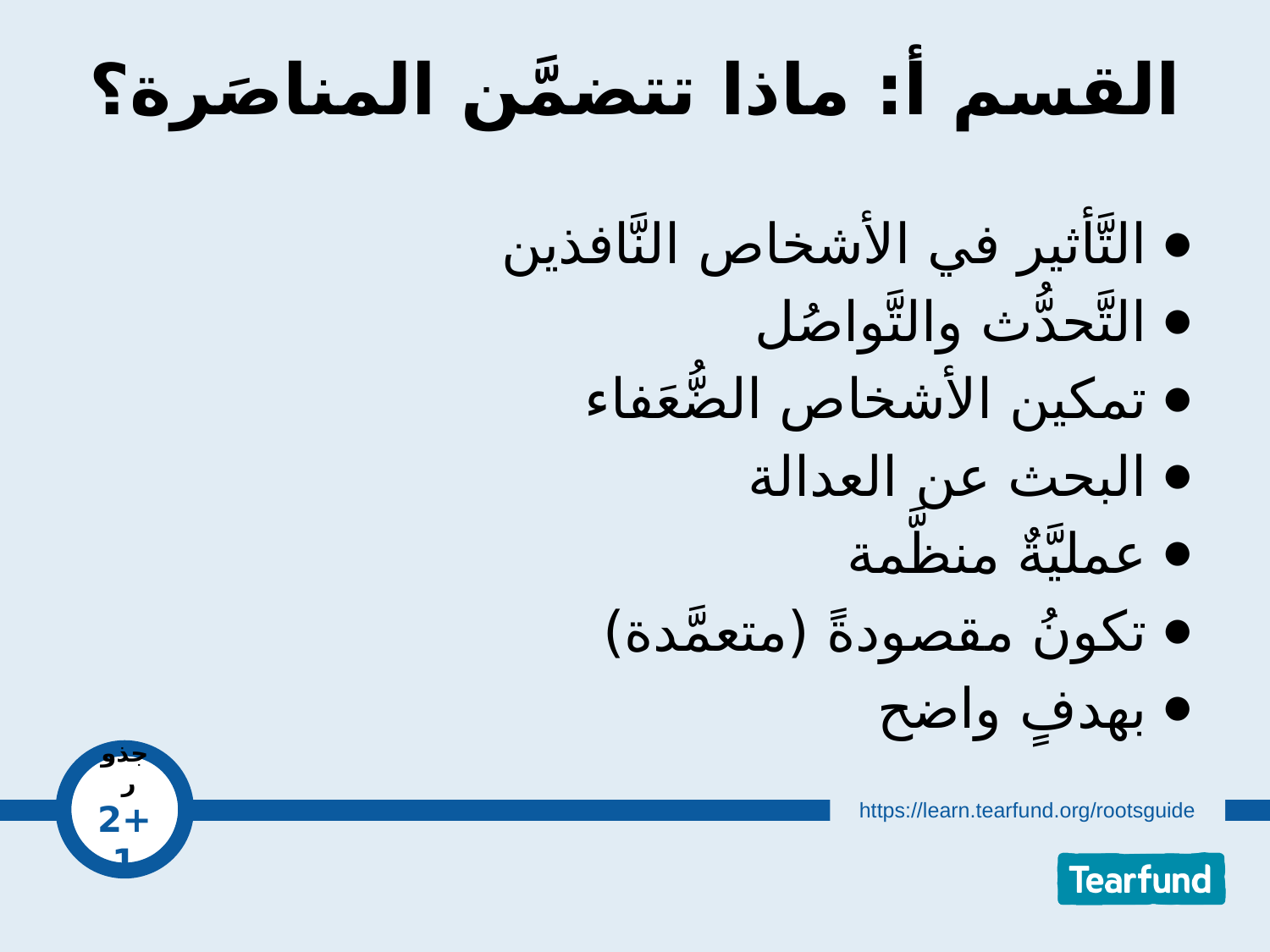

# القسم أ: ماذا تتضمَّن المناصَرة؟
التَّأثير في الأشخاص النَّافذين
التَّحدُّث والتَّواصُل
تمكين الأشخاص الضُّعَفاء
البحث عن العدالة
عمليَّةٌ منظَّمة
تكونُ مقصودةً (متعمَّدة)
بهدفٍ واضح